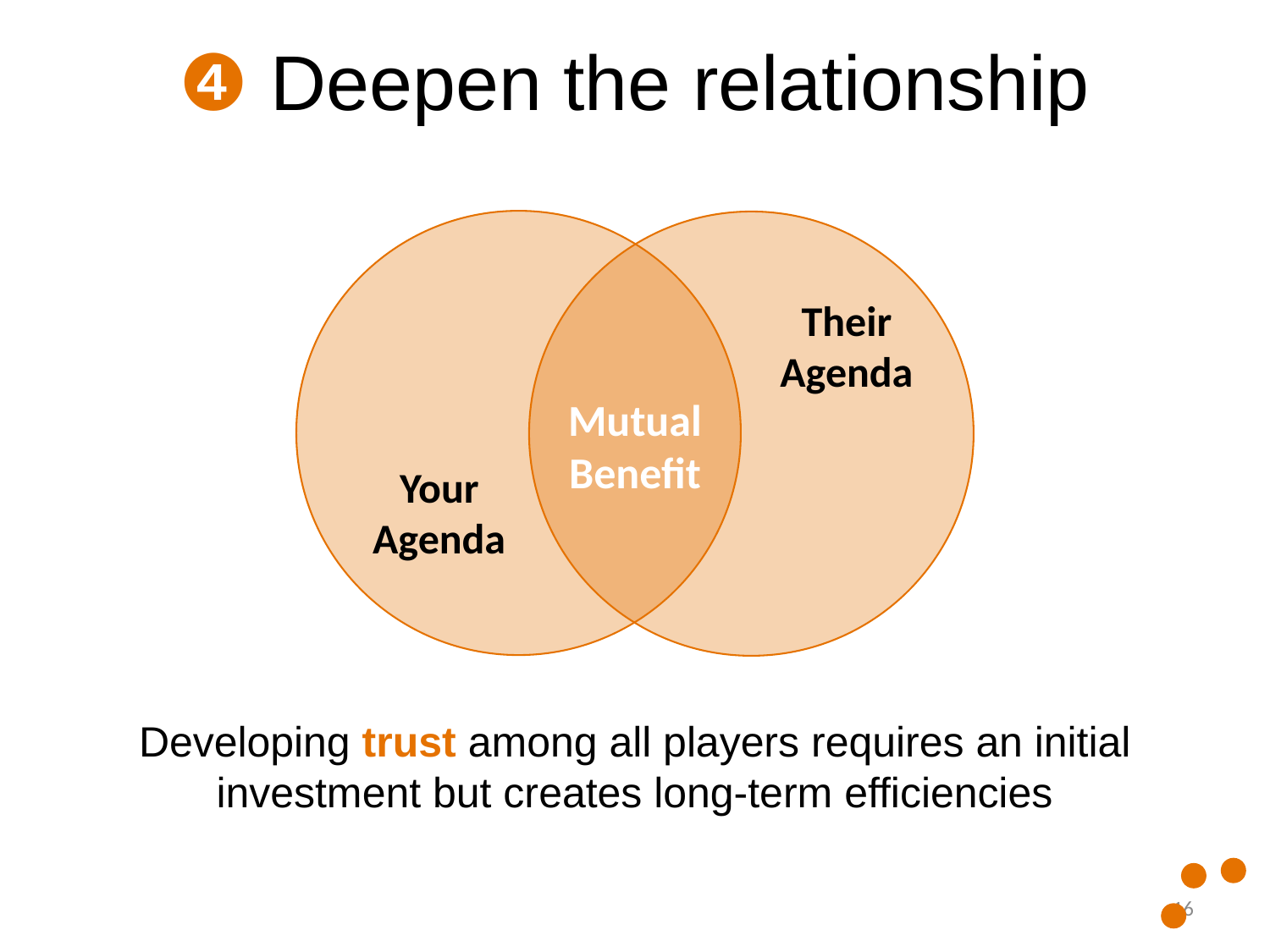

# ❹ Deepen the relationship

Their Agenda
Mutual Benefit
Your Agenda
Developing trust among all players requires an initial investment but creates long-term efficiencies

16